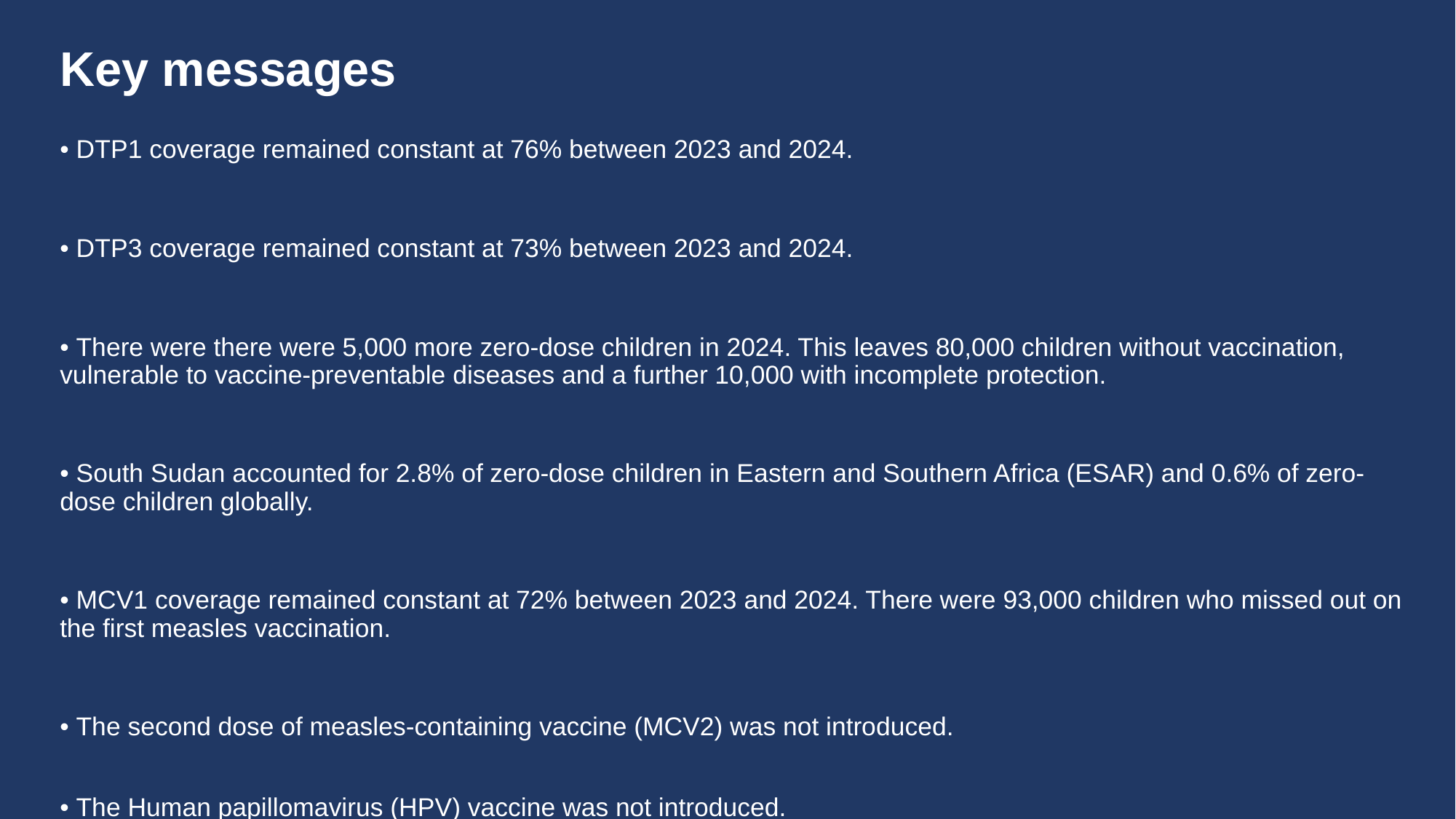

# Key messages
• DTP1 coverage remained constant at 76% between 2023 and 2024.

• DTP3 coverage remained constant at 73% between 2023 and 2024.

• There were there were 5,000 more zero-dose children in 2024. This leaves 80,000 children without vaccination, vulnerable to vaccine-preventable diseases and a further 10,000 with incomplete protection.

• South Sudan accounted for 2.8% of zero-dose children in Eastern and Southern Africa (ESAR) and 0.6% of zero-dose children globally.

• MCV1 coverage remained constant at 72% between 2023 and 2024. There were 93,000 children who missed out on the first measles vaccination.

• The second dose of measles-containing vaccine (MCV2) was not introduced.

• The Human papillomavirus (HPV) vaccine was not introduced.